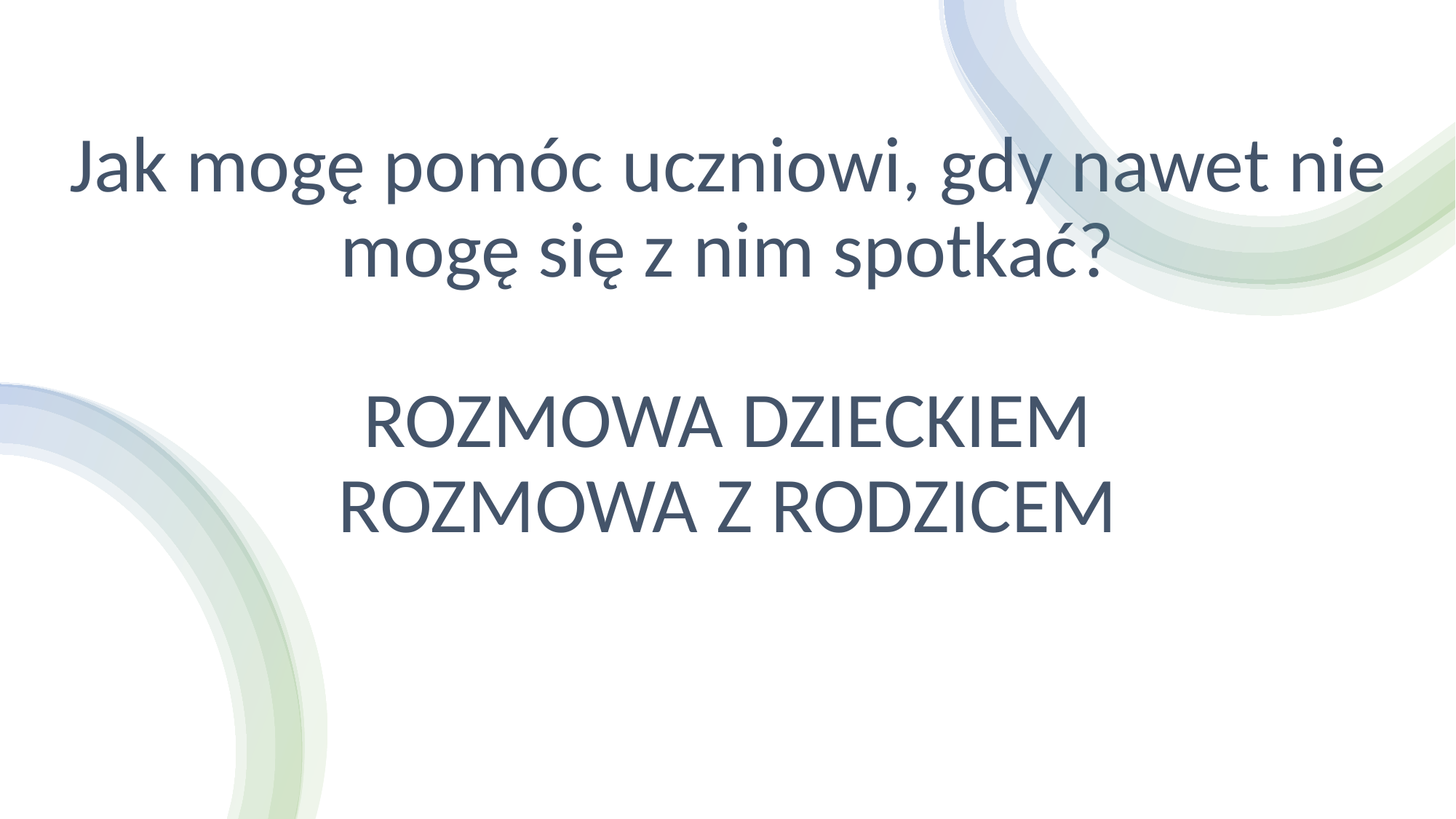

# Jak mogę pomóc uczniowi, gdy nawet nie mogę się z nim spotkać? ROZMOWA DZIECKIEM ROZMOWA Z RODZICEM